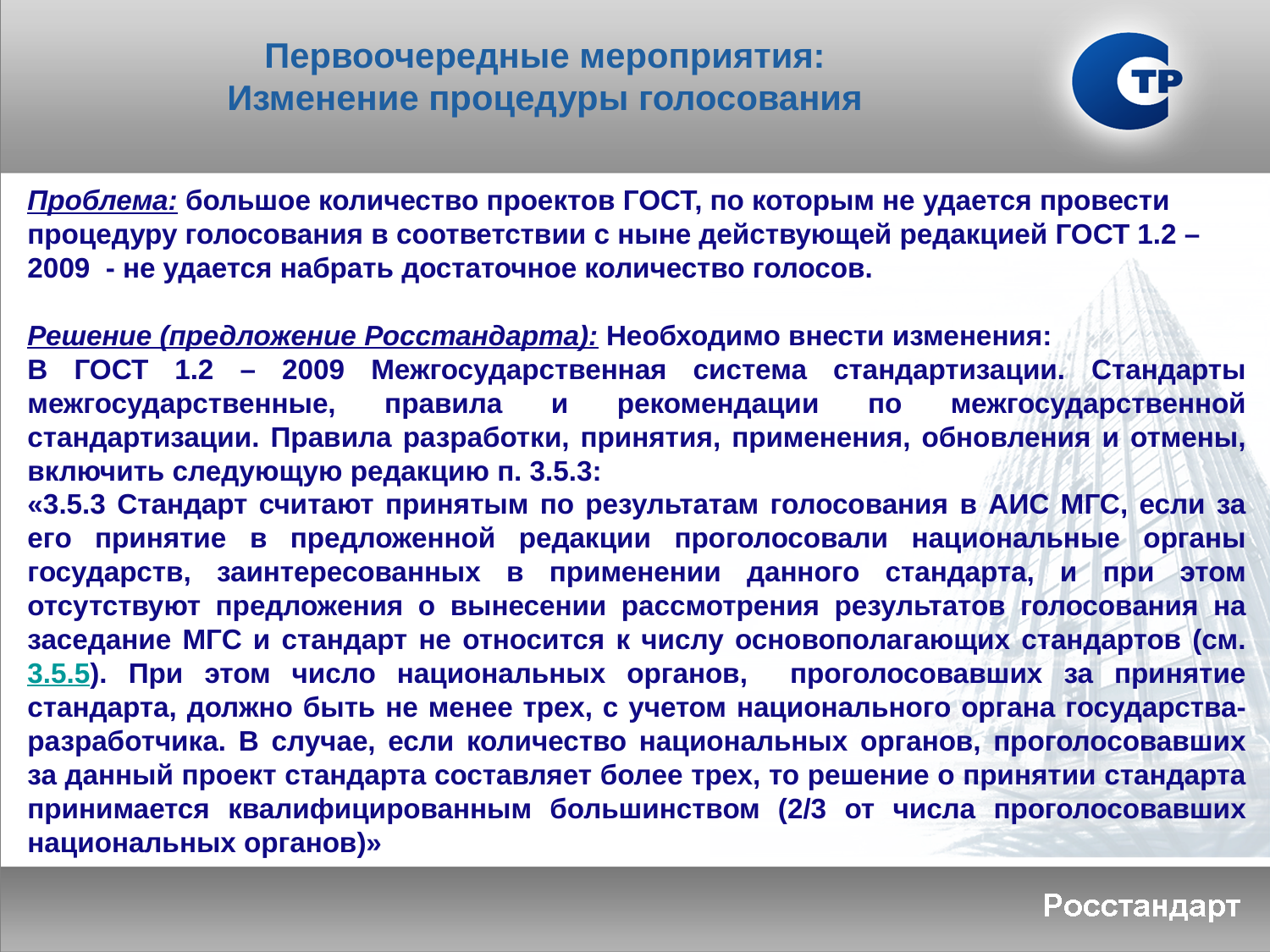

Первоочередные мероприятия:
Изменение процедуры голосования
Проблема: большое количество проектов ГОСТ, по которым не удается провести процедуру голосования в соответствии с ныне действующей редакцией ГОСТ 1.2 – 2009  - не удается набрать достаточное количество голосов.

Решение (предложение Росстандарта): Необходимо внести изменения:
В ГОСТ 1.2 – 2009 Межгосударственная система стандартизации. Стандарты межгосударственные, правила и рекомендации по межгосударственной стандартизации. Правила разработки, принятия, применения, обновления и отмены, включить следующую редакцию п. 3.5.3:
«3.5.3 Стандарт считают принятым по результатам голосования в АИС МГС, если за его принятие в предложенной редакции проголосовали национальные органы государств, заинтересованных в применении данного стандарта, и при этом отсутствуют предложения о вынесении рассмотрения результатов голосования на заседание МГС и стандарт не относится к числу основополагающих стандартов (см. 3.5.5). При этом число национальных органов,  проголосовавших за принятие стандарта, должно быть не менее трех, с учетом национального органа государства-разработчика. В случае, если количество национальных органов, проголосовавших за данный проект стандарта составляет более трех, то решение о принятии стандарта принимается квалифицированным большинством (2/3 от числа проголосовавших национальных органов)»